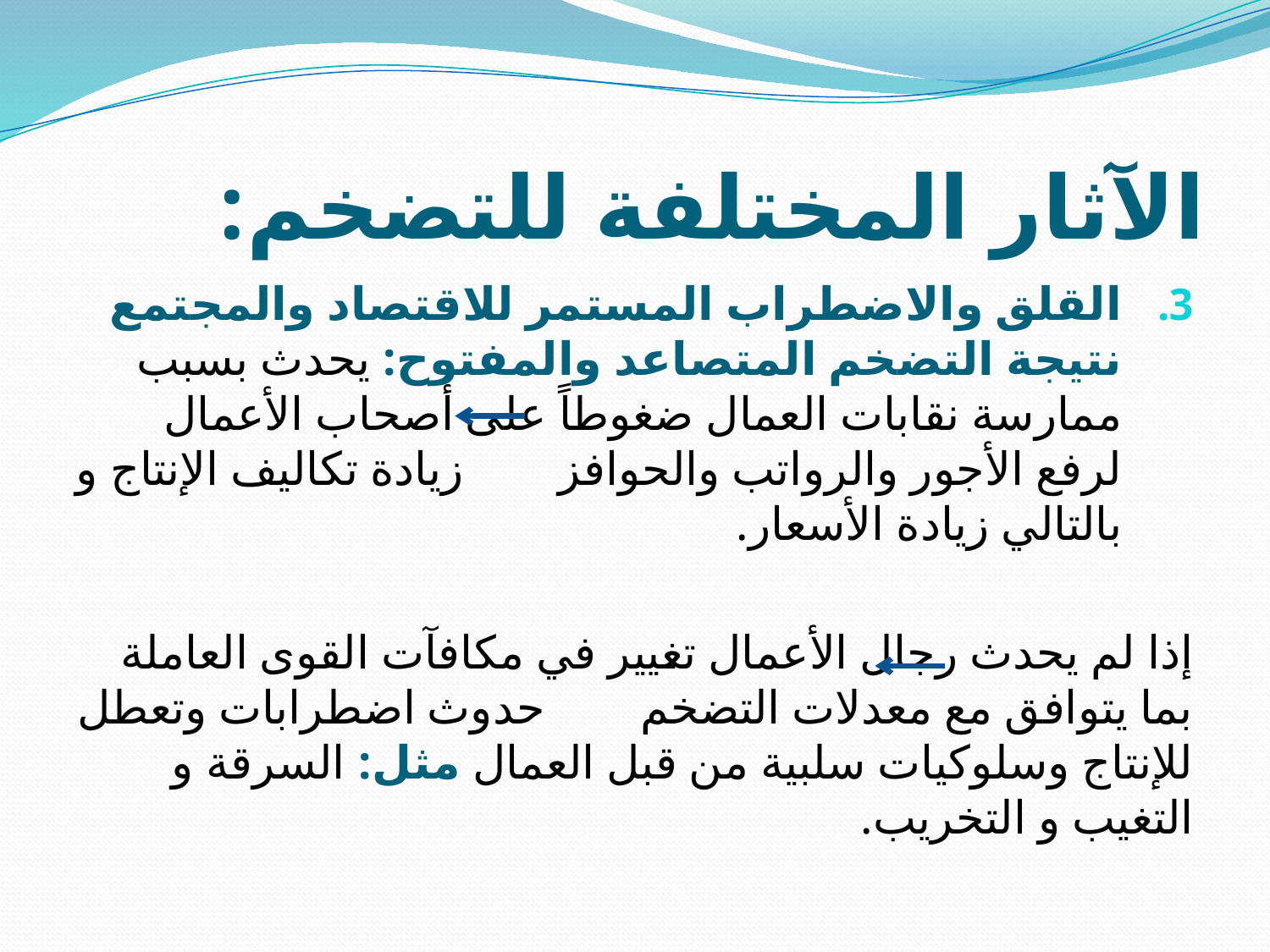

# الآثار المختلفة للتضخم:
القلق والاضطراب المستمر للاقتصاد والمجتمع نتيجة التضخم المتصاعد والمفتوح: يحدث بسبب ممارسة نقابات العمال ضغوطاً على أصحاب الأعمال لرفع الأجور والرواتب والحوافز        زيادة تكاليف الإنتاج و بالتالي زيادة الأسعار.

إذا لم يحدث رجال الأعمال تغيير في مكافآت القوى العاملة بما يتوافق مع معدلات التضخم        حدوث اضطرابات وتعطل للإنتاج وسلوكيات سلبية من قبل العمال مثل: السرقة و التغيب و التخريب.